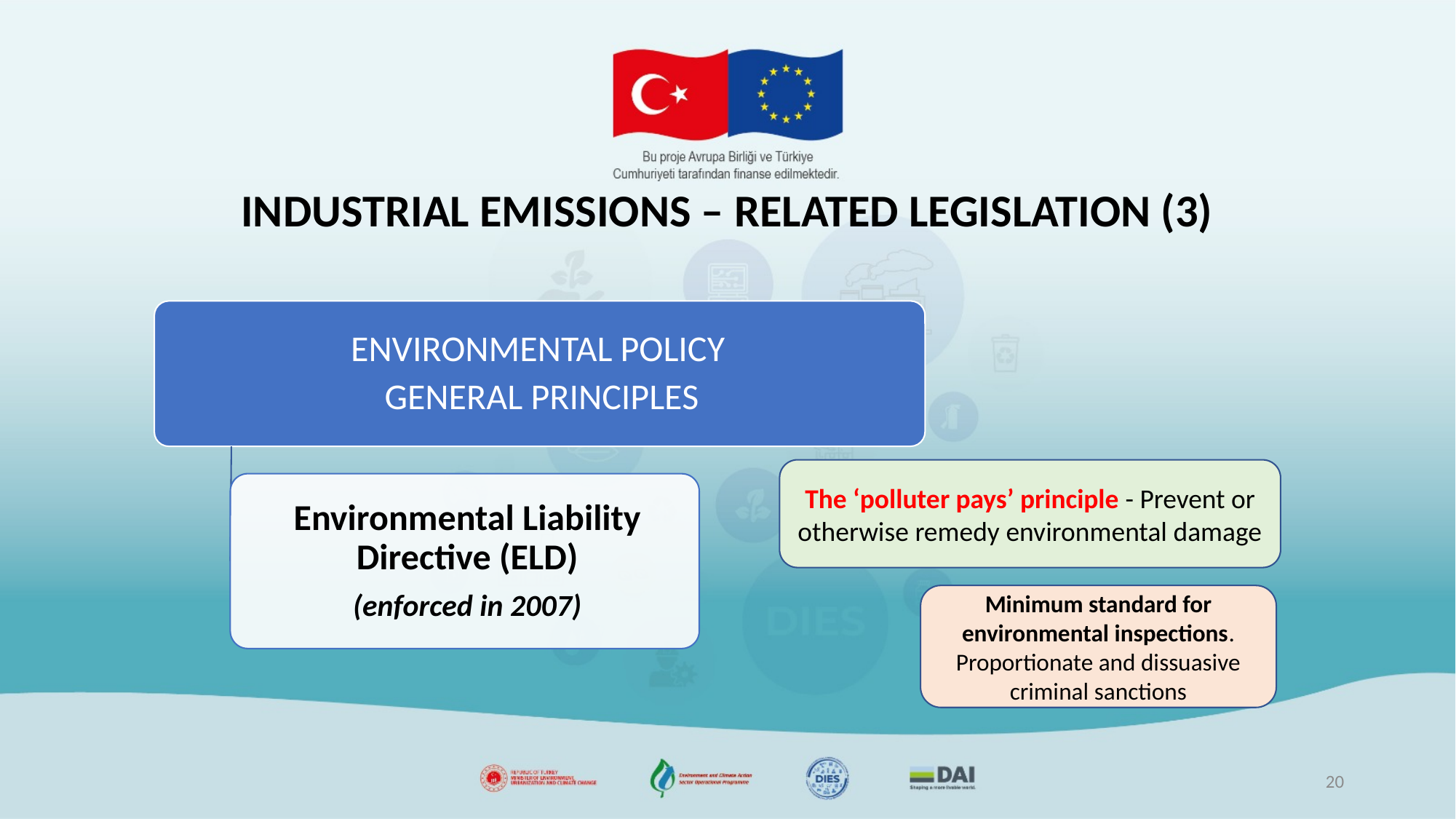

# INDUSTRIAL EMISSIONS – RELATED LEGISLATION (3)
ENVIRONMENTAL POLICY
GENERAL PRINCIPLES
Environmental Liability Directive (ELD)
(enforced in 2007)
The ‘polluter pays’ principle - Prevent or otherwise remedy environmental damage
Minimum standard for environmental inspections.
Proportionate and dissuasive criminal sanctions
20